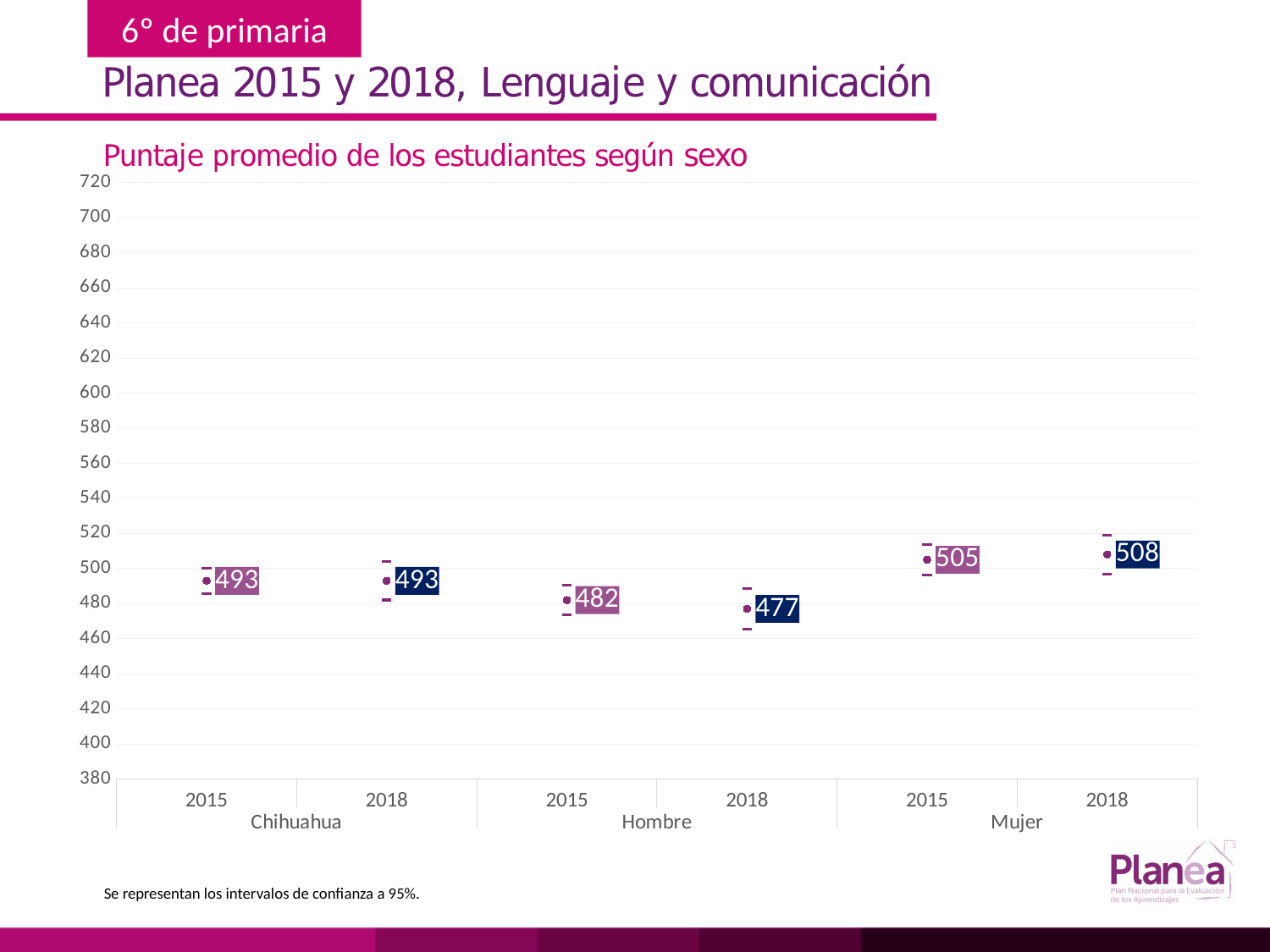

Planea 2015 y 2018, Lenguaje y comunicación

Puntaje promedio de los estudiantes según sexo

### Chart

| Category |  |  |  |
|---|---|---|---|
| 2015 | 485.637 | 500.363 | 493.0 |
| 2018 | 482.055 | 503.945 | 493.0 |
| 2015 | 473.642 | 490.358 | 482.0 |
| 2018 | 465.259 | 488.741 | 477.0 |
| 2015 | 496.244 | 513.756 | 505.0 |
| 2018 | 496.856 | 519.144 | 508.0 |
Se representan los intervalos de confianza a 95%.